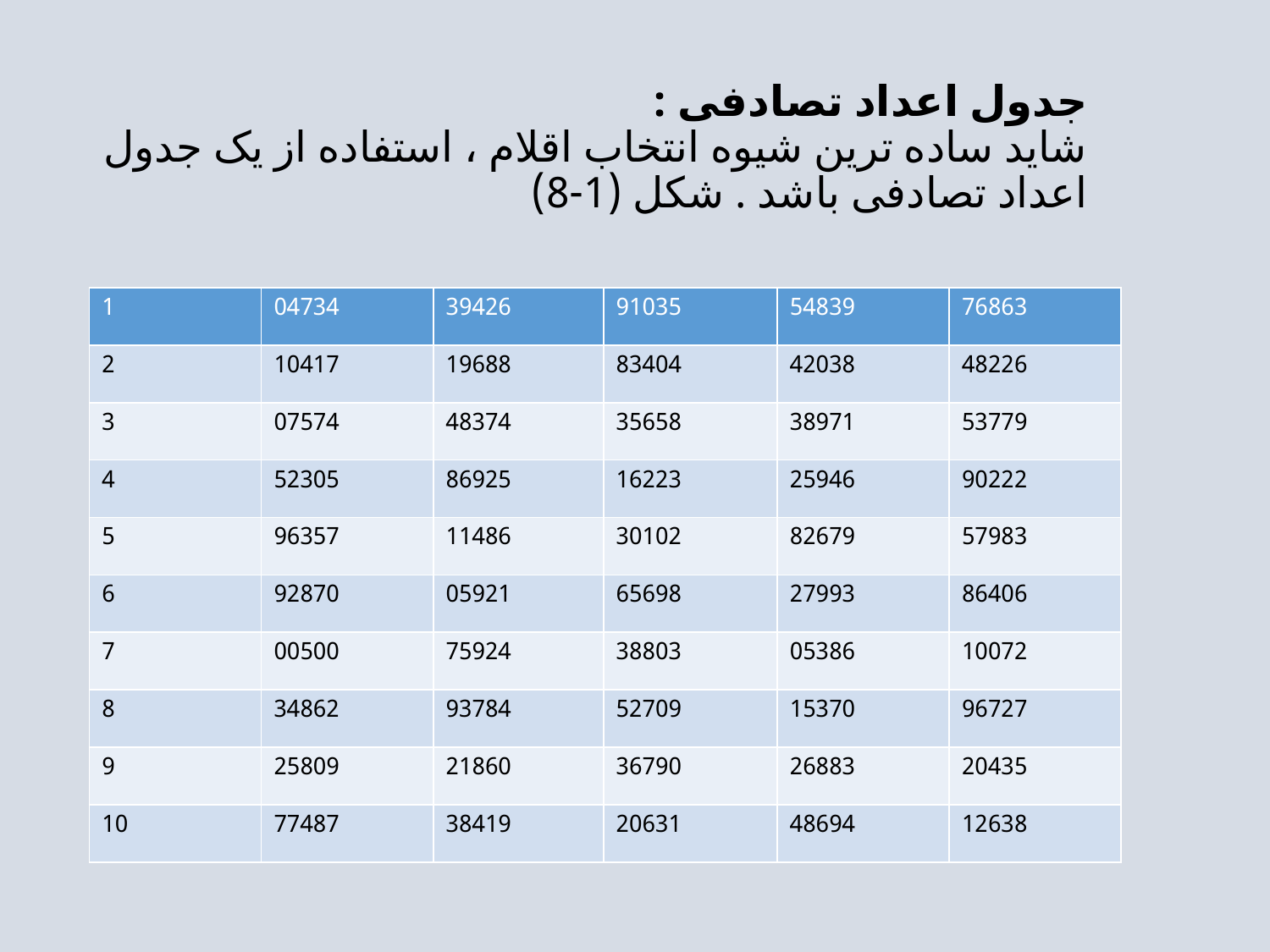

# جدول اعداد تصادفی : شاید ساده ترین شیوه انتخاب اقلام ، استفاده از یک جدول اعداد تصادفی باشد . شکل (1-8)
| 1 | 04734 | 39426 | 91035 | 54839 | 76863 |
| --- | --- | --- | --- | --- | --- |
| 2 | 10417 | 19688 | 83404 | 42038 | 48226 |
| 3 | 07574 | 48374 | 35658 | 38971 | 53779 |
| 4 | 52305 | 86925 | 16223 | 25946 | 90222 |
| 5 | 96357 | 11486 | 30102 | 82679 | 57983 |
| 6 | 92870 | 05921 | 65698 | 27993 | 86406 |
| 7 | 00500 | 75924 | 38803 | 05386 | 10072 |
| 8 | 34862 | 93784 | 52709 | 15370 | 96727 |
| 9 | 25809 | 21860 | 36790 | 26883 | 20435 |
| 10 | 77487 | 38419 | 20631 | 48694 | 12638 |